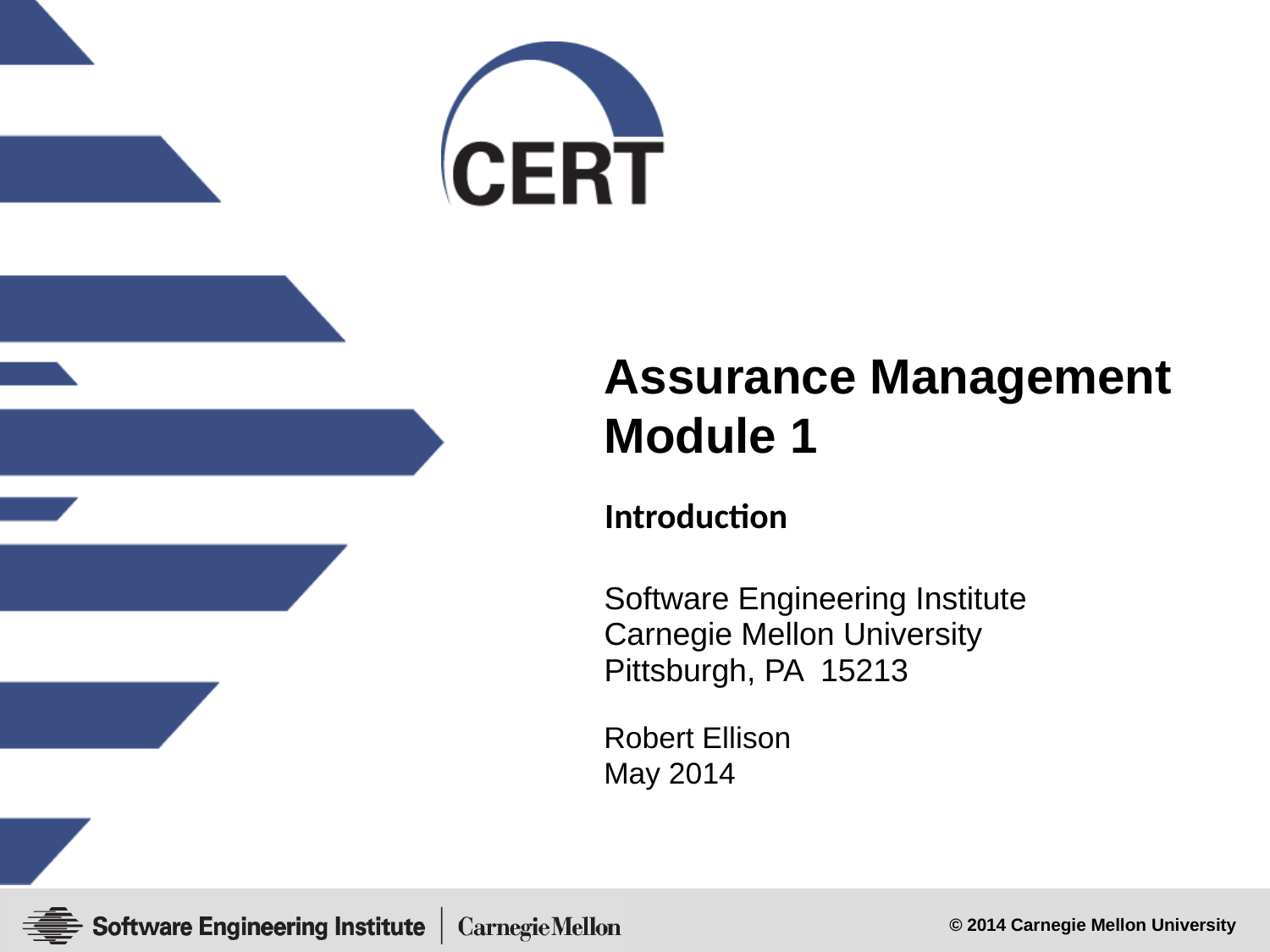

Assurance Management
Module 1
Introduction
Robert Ellison
May 2014